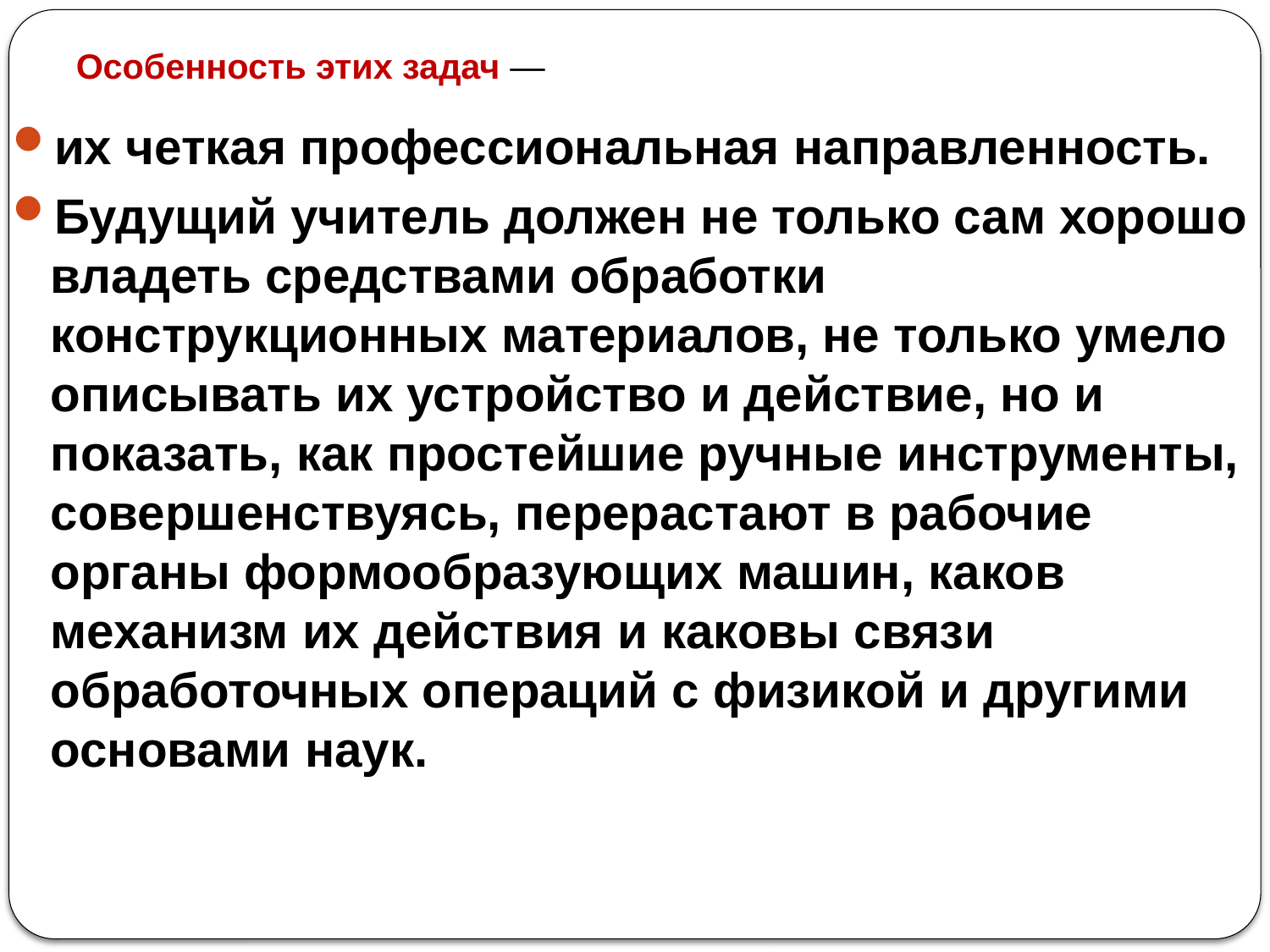

# Особенность этих задач —
их четкая профессиональная направленность.
Будущий учитель должен не только сам хорошо владеть средствами обработки конструкционных материалов, не только умело описывать их устройство и действие, но и показать, как простейшие ручные инструменты, совершенствуясь, перерастают в рабочие органы формообразующих машин, каков механизм их действия и каковы связи обработочных операций с физикой и другими основами наук.